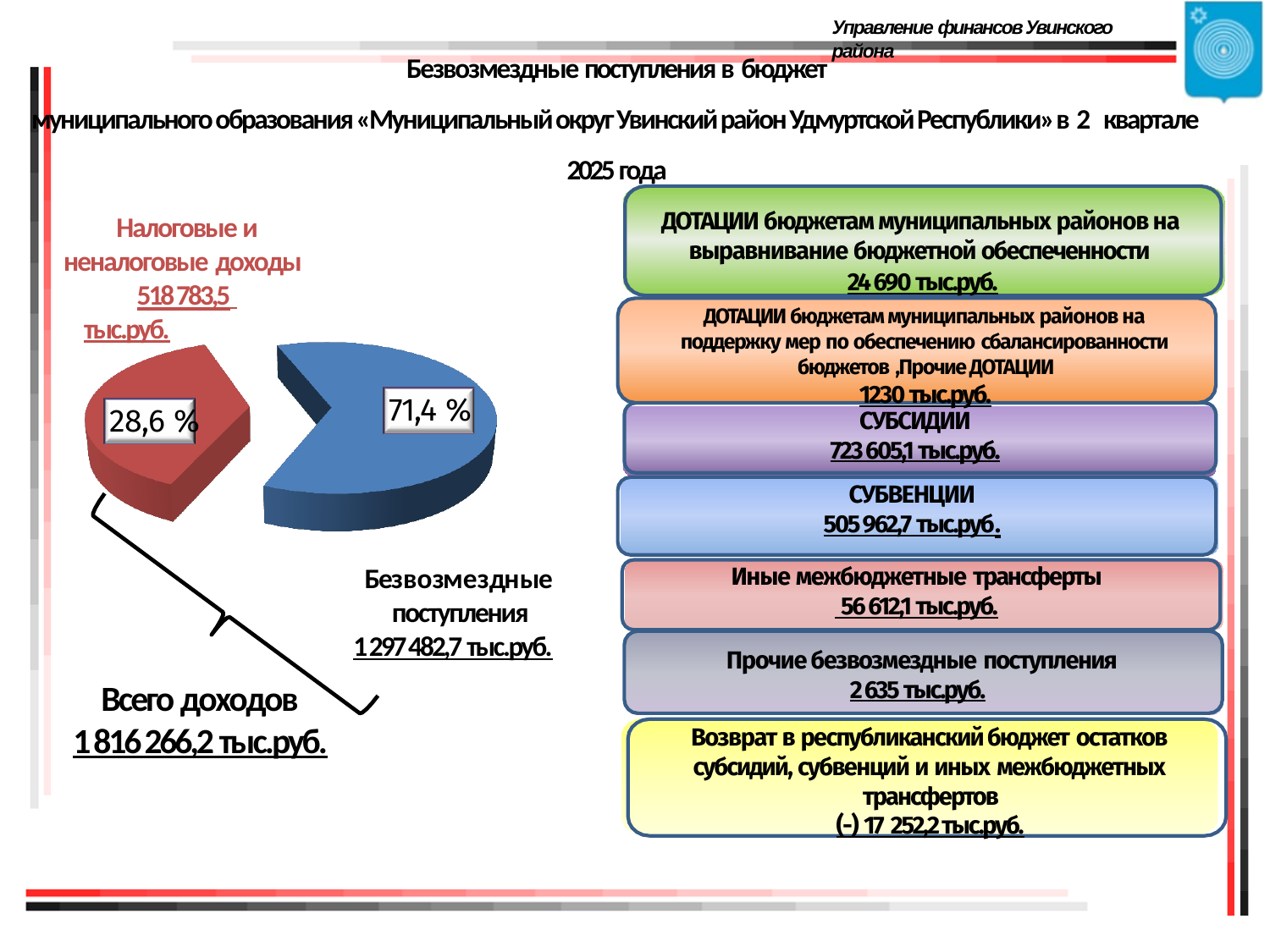

Управление финансов Увинского района
# Безвозмездные поступления в бюджет
муниципального образования «Муниципальный округ Увинский район Удмуртской Республики»в 2  квартале  2025 года

ДОТАЦИИ бюджетам муниципальных районов на  выравнивание бюджетной обеспеченности
24 690 тыс.руб.
Налоговые и  неналоговые доходы
518 783,5  тыс.руб.

ДОТАЦИИ бюджетам муниципальных районов на  поддержку мер по обеспечению сбалансированности  бюджетов ,Прочие ДОТАЦИИ
1230 тыс.руб.

71,4 %

28,6 %
СУБСИДИИ
723 605,1 тыс.руб.
СУБВЕНЦИИ
505 962,7 тыс.руб.

Безвозмездные  поступления
1 297 482,7 тыс.руб.
Иные межбюджетные трансферты   56 612,1 тыс.руб.

Прочие безвозмездные поступления  2 635 тыс.руб.
Всего доходов                   1 816 266,2 тыс.руб.

Возврат в республиканский бюджет остатков  субсидий, субвенций и иных межбюджетных  трансфертов
(-) 17  252,2 тыс.руб.